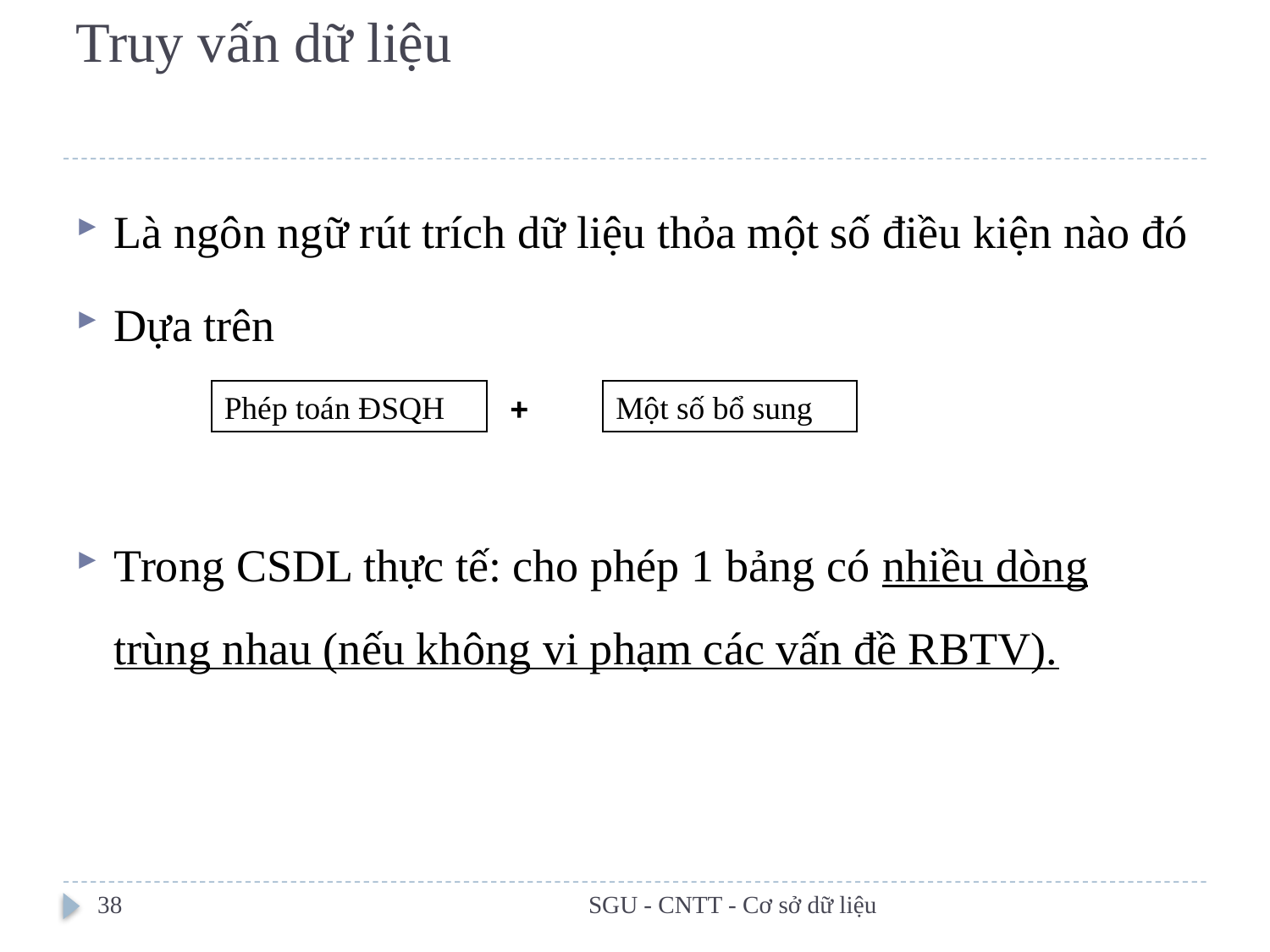

# Truy vấn dữ liệu
Là ngôn ngữ rút trích dữ liệu thỏa một số điều kiện nào đó
Dựa trên

Trong CSDL thực tế: cho phép 1 bảng có nhiều dòng trùng nhau (nếu không vi phạm các vấn đề RBTV).

Phép toán ĐSQH
+
Một số bổ sung
38
SGU - CNTT - Cơ sở dữ liệu